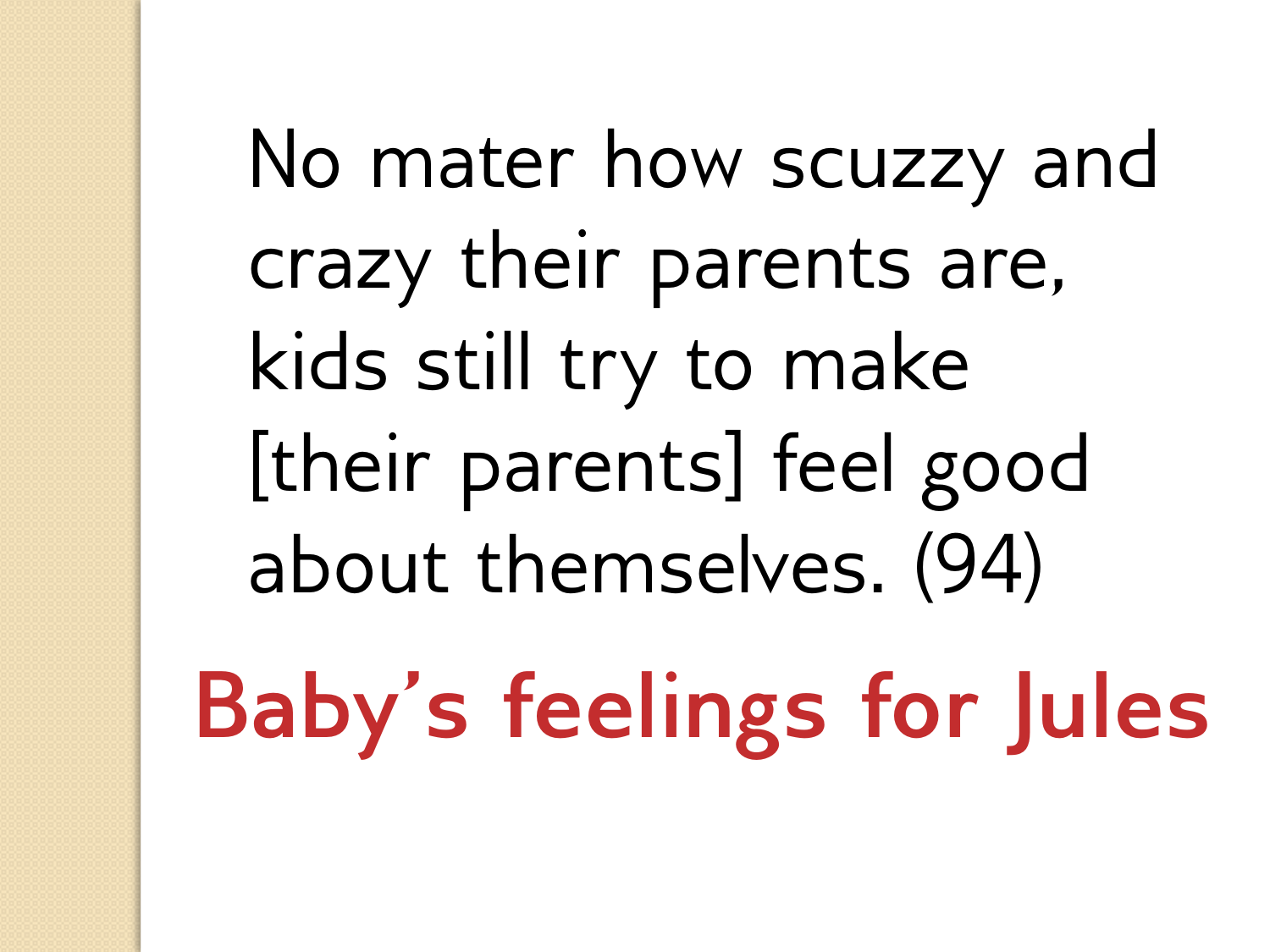

No mater how scuzzy and crazy their parents are, kids still try to make [their parents] feel good about themselves. (94)
Baby’s feelings for Jules